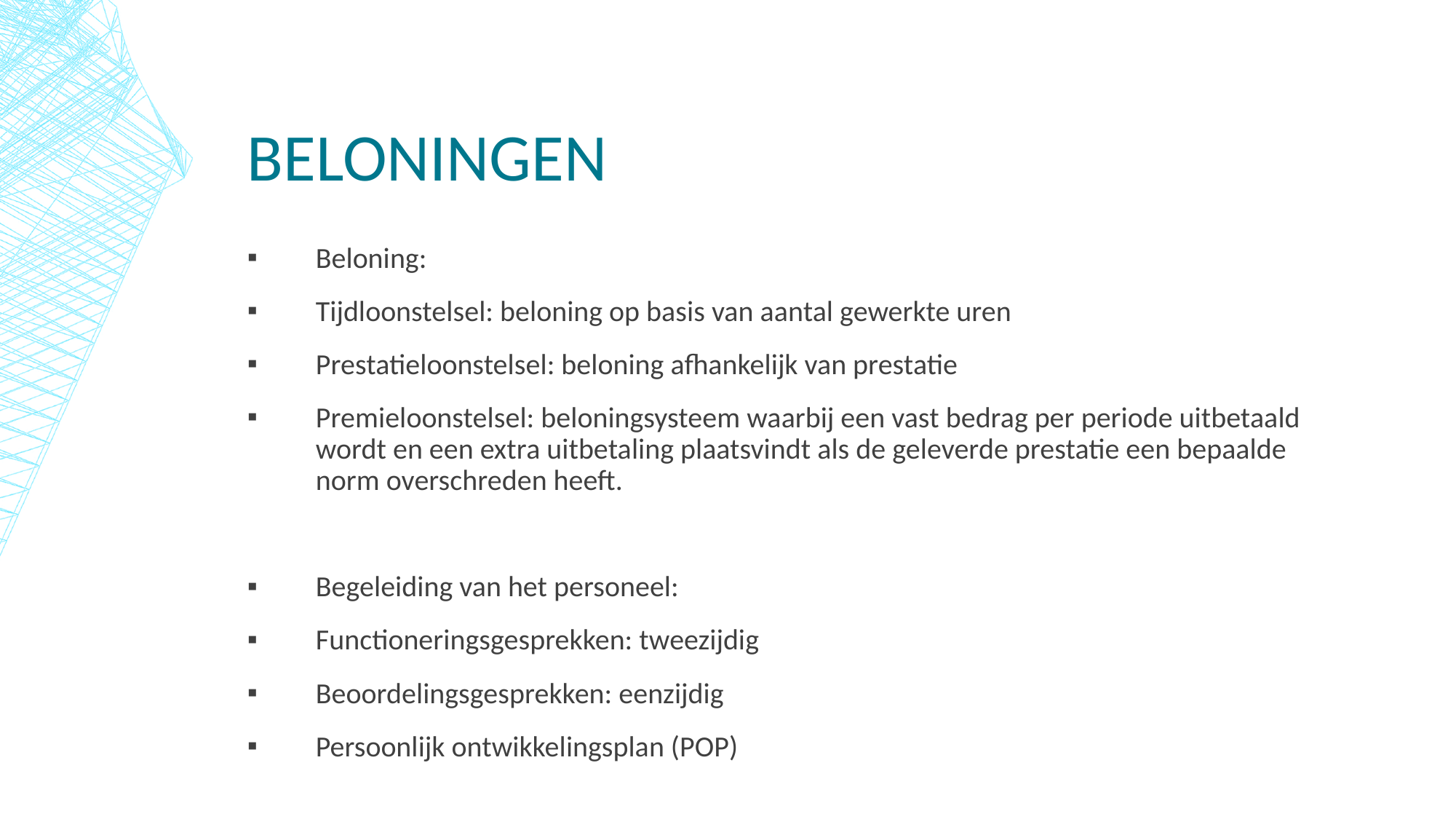

# Beloningen
Beloning:
Tijdloonstelsel: beloning op basis van aantal gewerkte uren
Prestatieloonstelsel: beloning afhankelijk van prestatie
Premieloonstelsel: beloningsysteem waarbij een vast bedrag per periode uitbetaald wordt en een extra uitbetaling plaatsvindt als de geleverde prestatie een bepaalde norm overschreden heeft.

Begeleiding van het personeel:
Functioneringsgesprekken: tweezijdig
Beoordelingsgesprekken: eenzijdig
Persoonlijk ontwikkelingsplan (POP)